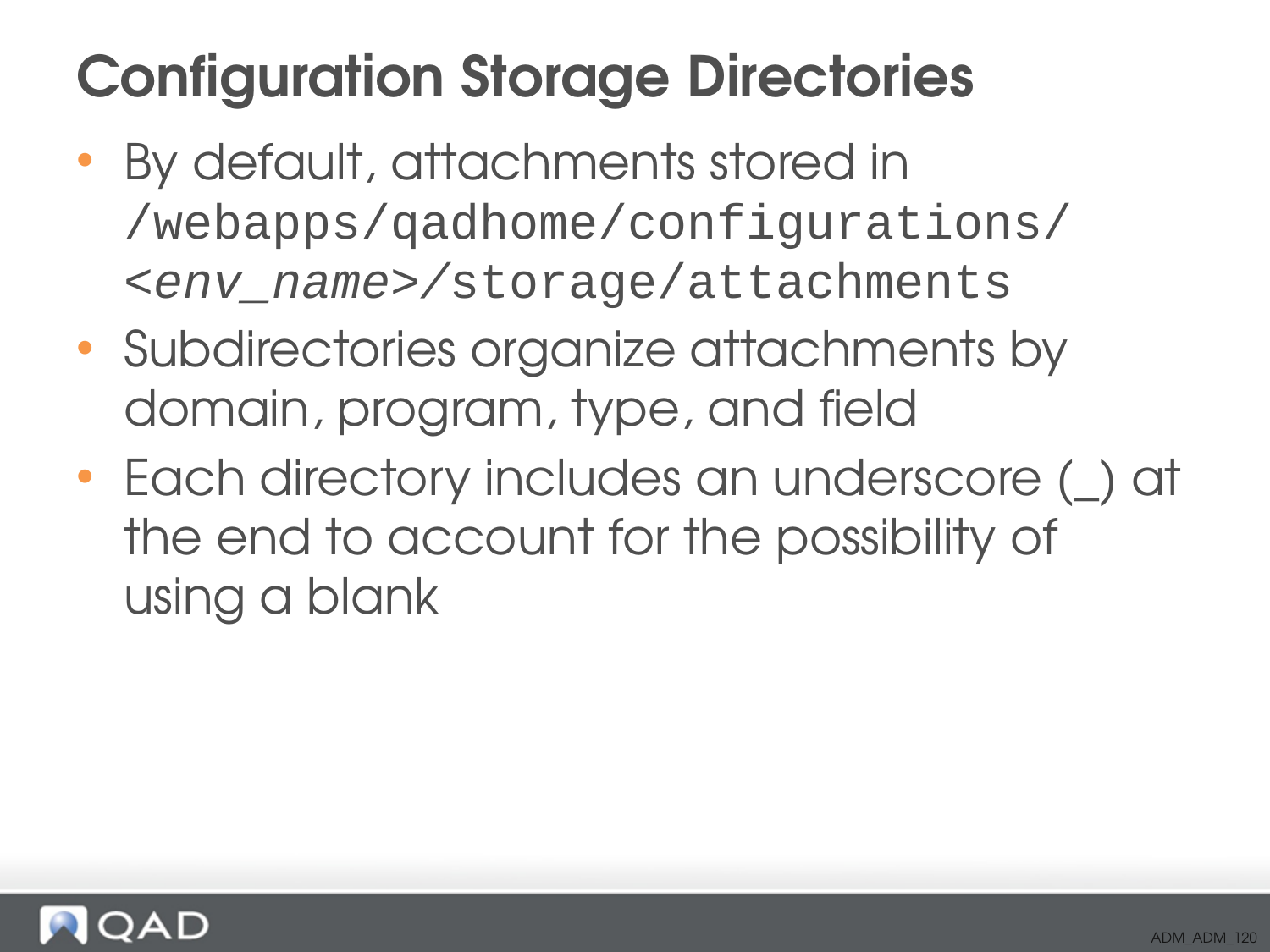

# Configuration Storage Directories
By default, attachments stored in /webapps/qadhome/configurations/
<env_name>/storage/attachments
Subdirectories organize attachments by domain, program, type, and field
Each directory includes an underscore (_) at the end to account for the possibility of using a blank
ADM_ADM_120